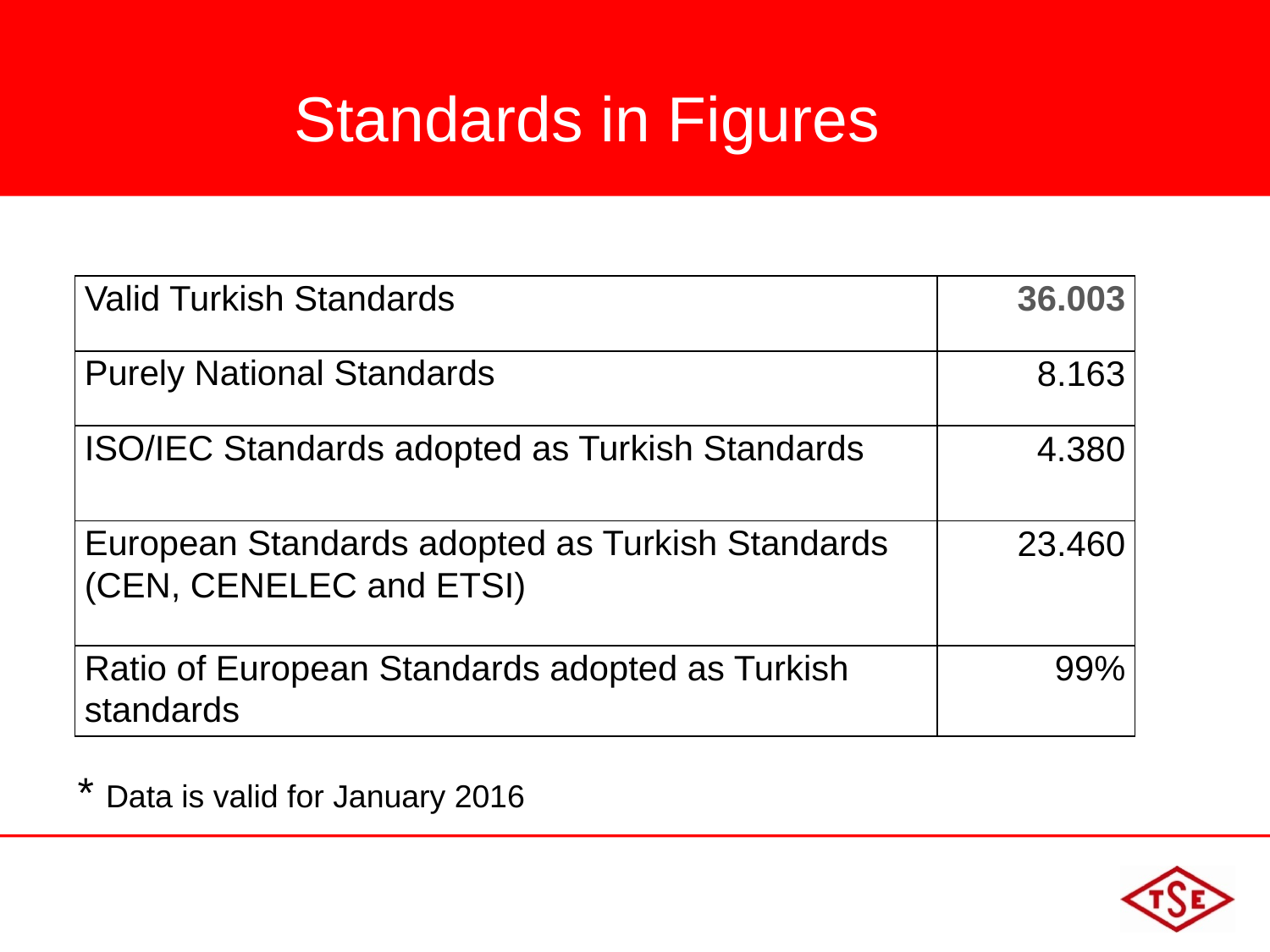

Standards in Figures
| Valid Turkish Standards | 36.003 |
| --- | --- |
| Purely National Standards | 8.163 |
| ISO/IEC Standards adopted as Turkish Standards | 4.380 |
| European Standards adopted as Turkish Standards (CEN, CENELEC and ETSI) | 23.460 |
| Ratio of European Standards adopted as Turkish standards | 99% |
* Data is valid for January 2016